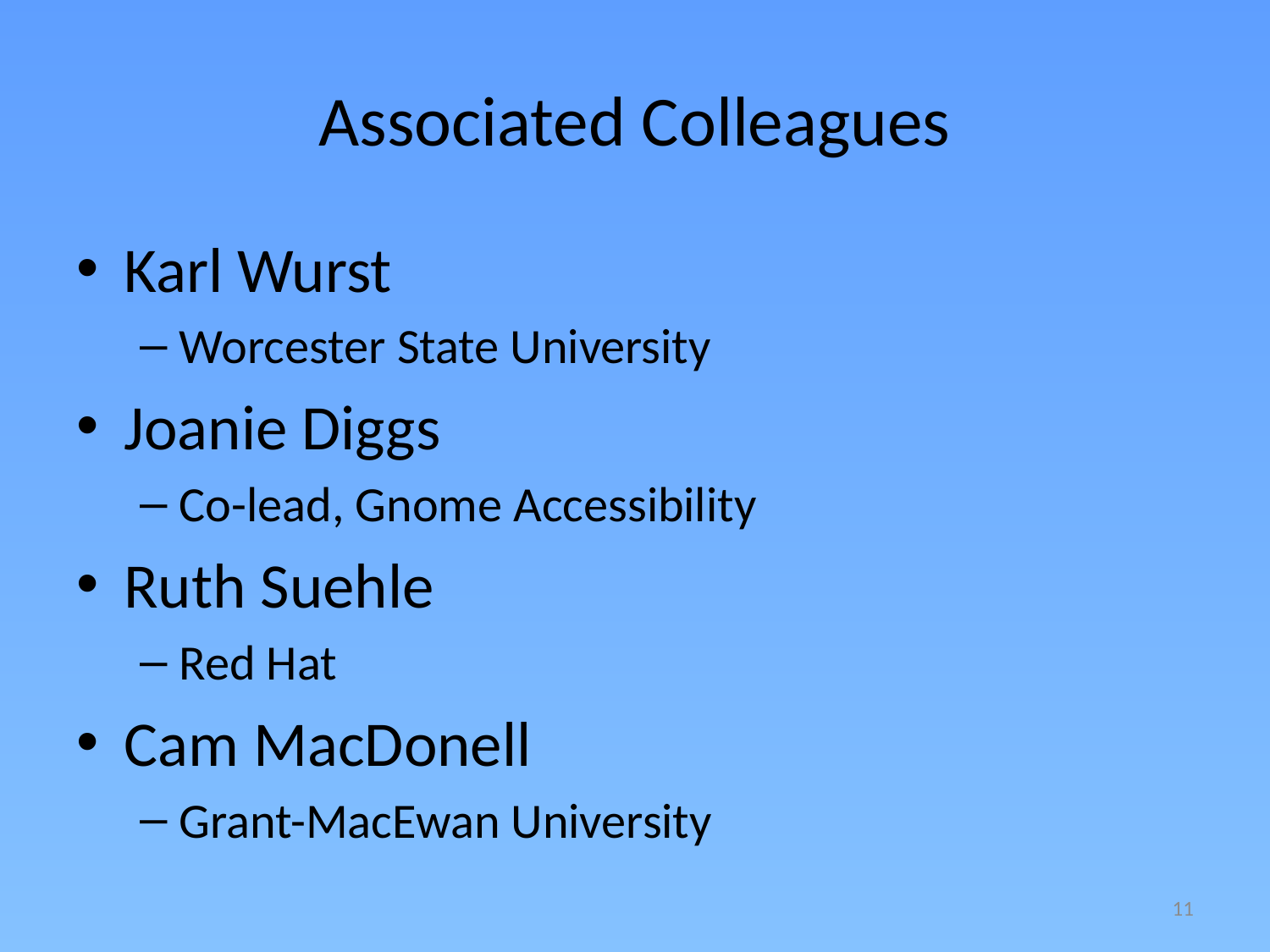

# Associated Colleagues
Karl Wurst
Worcester State University
Joanie Diggs
Co-lead, Gnome Accessibility
Ruth Suehle
Red Hat
Cam MacDonell
Grant-MacEwan University

11